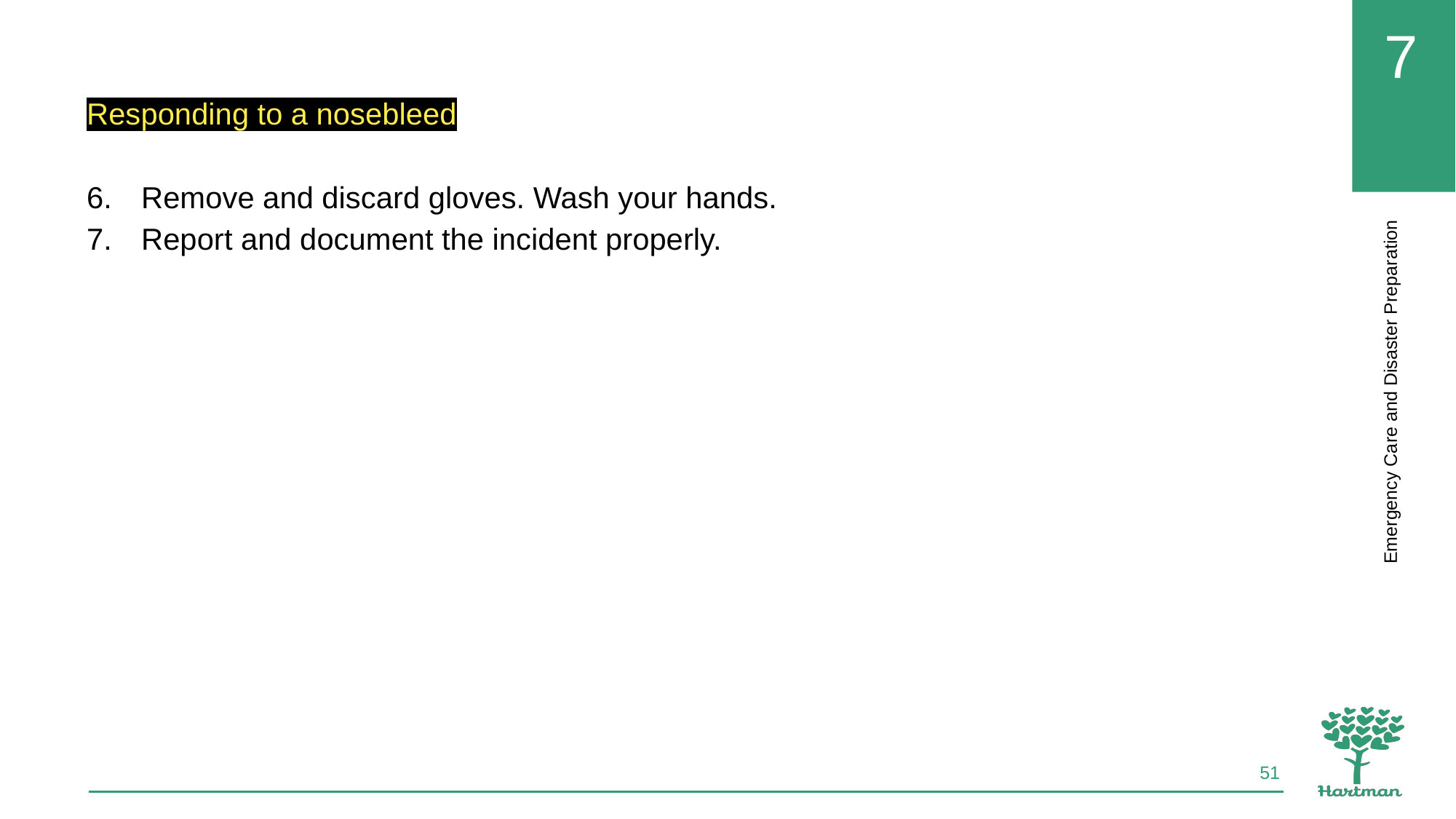

Responding to a nosebleed

Remove and discard gloves. Wash your hands.
Report and document the incident properly.

51